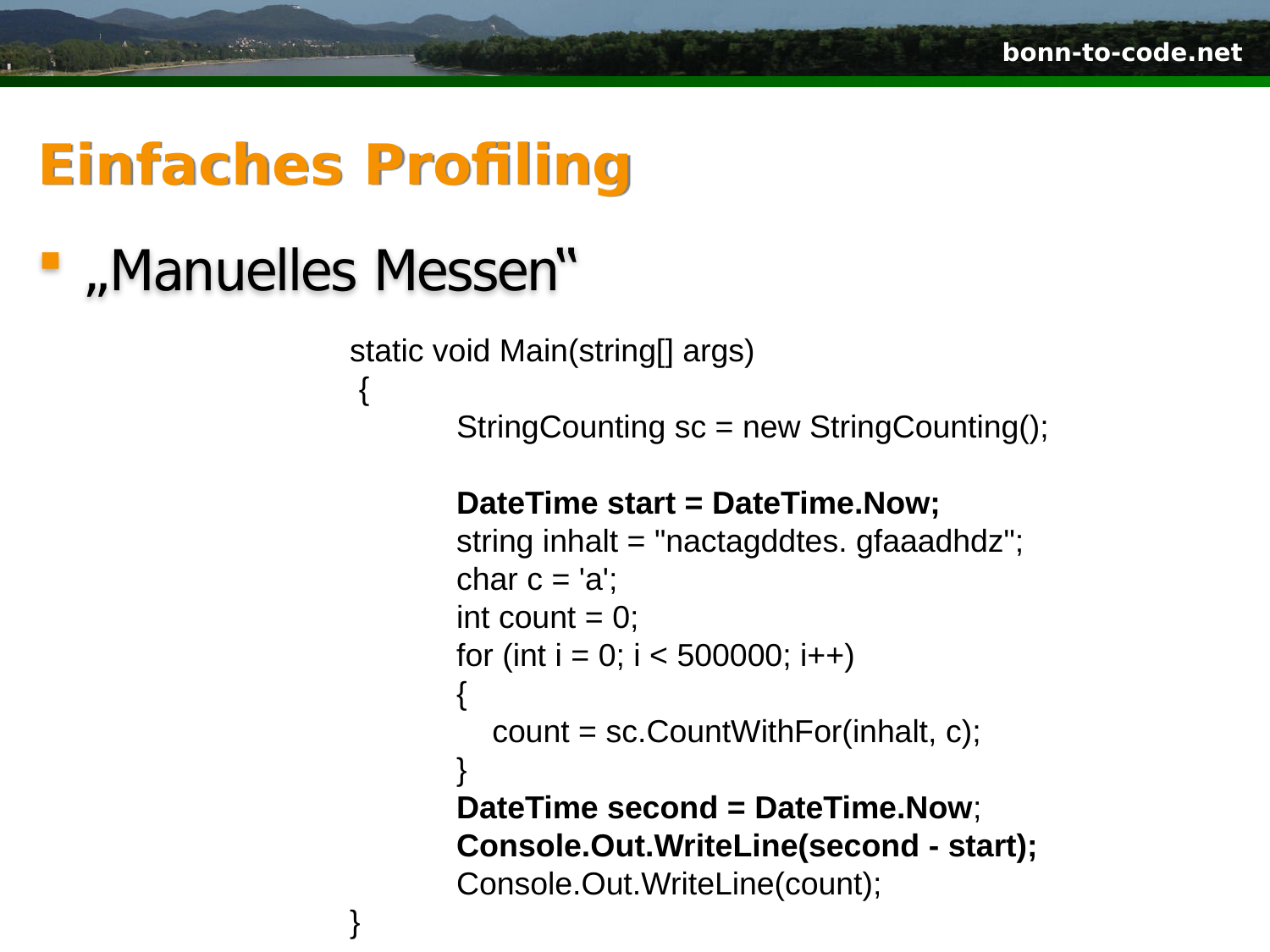

# Einfaches Profiling
„Manuelles Messen“
static void Main(string[] args)
 {
            StringCounting sc = new StringCounting();

            DateTime start = DateTime.Now;
            string inhalt = "nactagddtes. gfaaadhdz";
            char c = 'a';
            int count = 0;
            for (int i = 0; i < 500000; i++)
            {
                count = sc.CountWithFor(inhalt, c);
            }
            DateTime second = DateTime.Now;
            Console.Out.WriteLine(second - start);
            Console.Out.WriteLine(count);
}